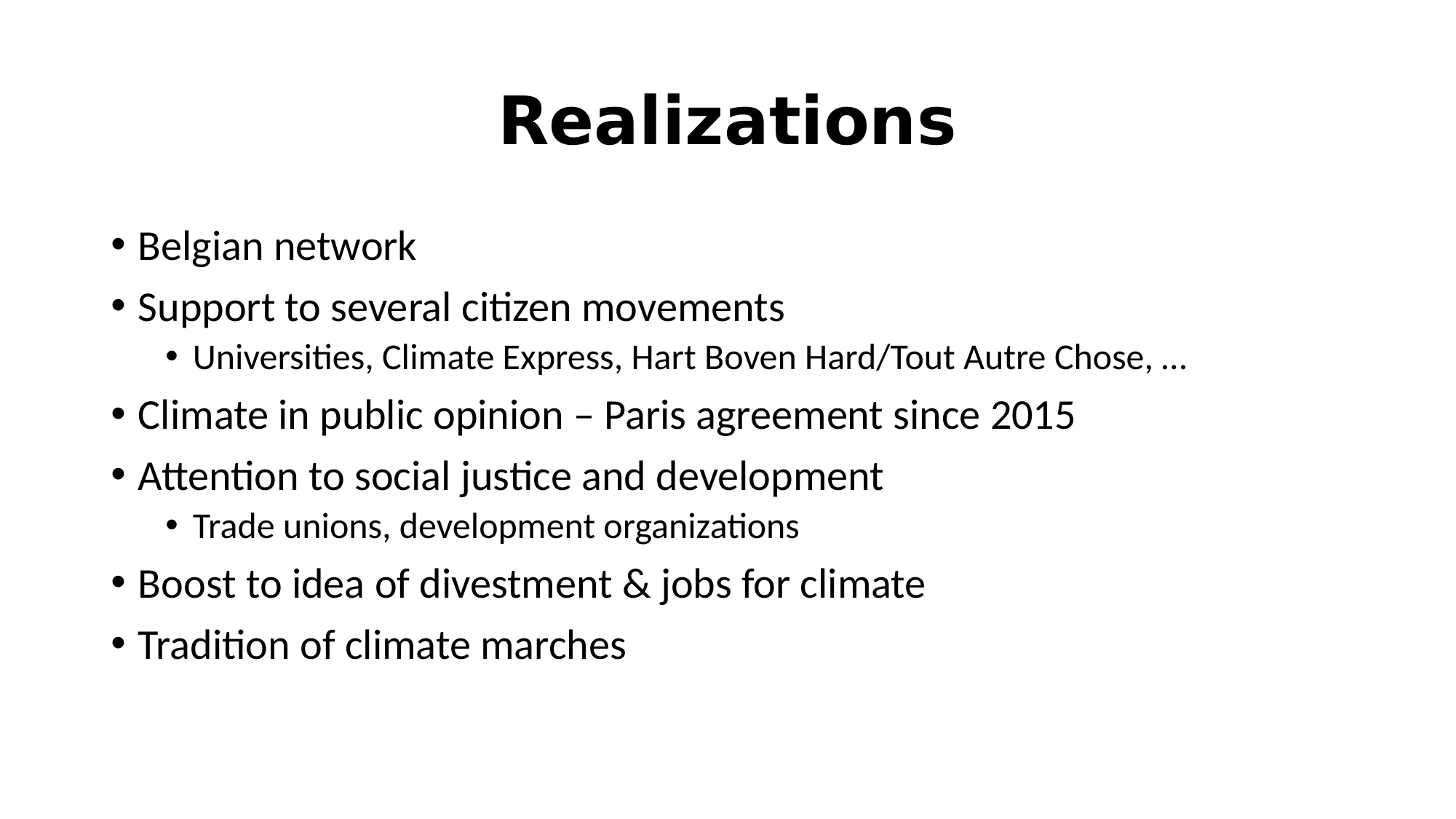

# Realizations
Belgian network
Support to several citizen movements
Universities, Climate Express, Hart Boven Hard/Tout Autre Chose, …
Climate in public opinion – Paris agreement since 2015
Attention to social justice and development
Trade unions, development organizations
Boost to idea of divestment & jobs for climate
Tradition of climate marches